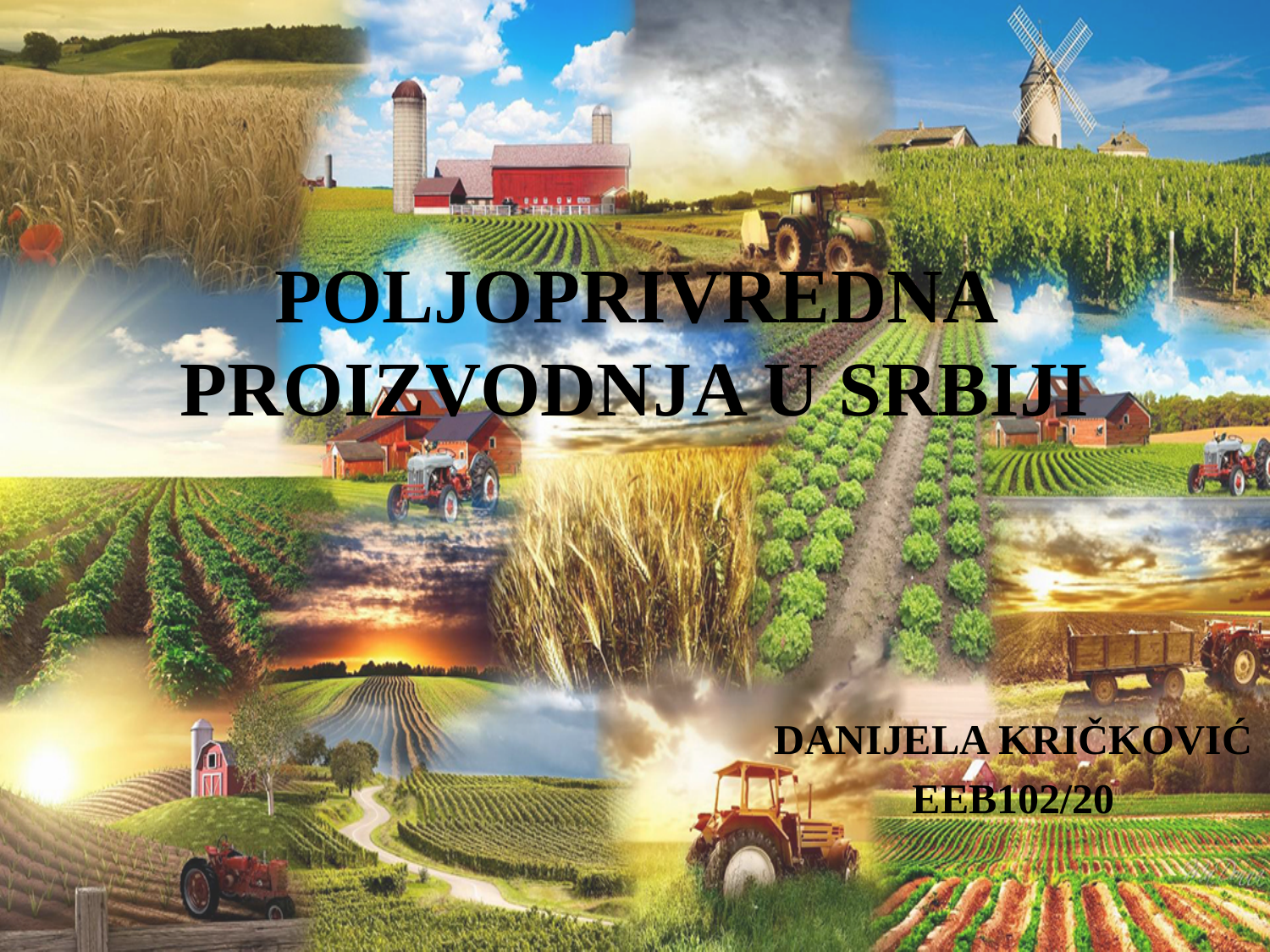

# POLJOPRIVREDNA PROIZVODNJA U SRBIJI
DANIJELA KRIČKOVIĆ
EEB102/20